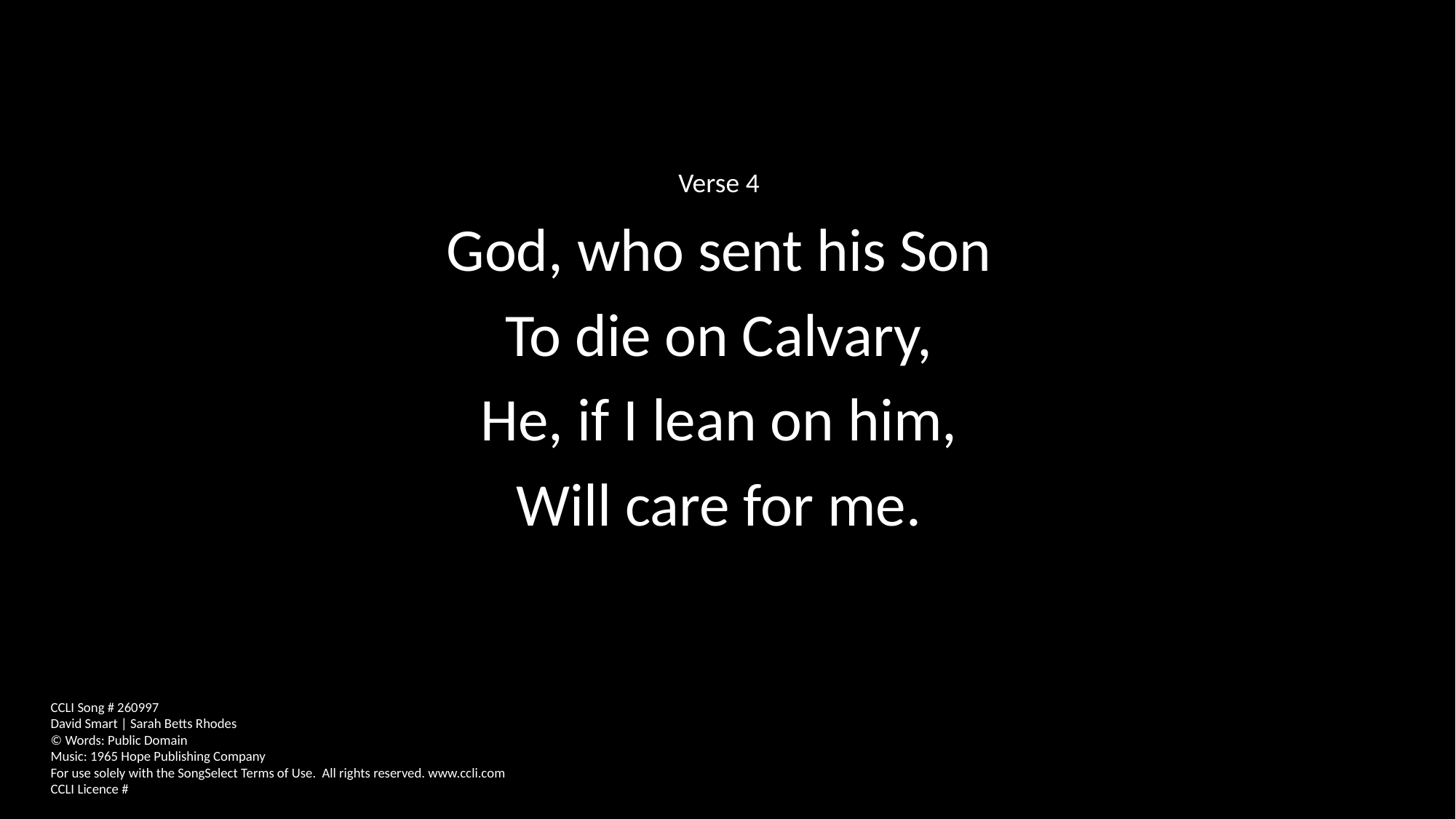

Verse 4
God, who sent his Son
To die on Calvary,
He, if I lean on him,
Will care for me.

CCLI Song # 260997
David Smart | Sarah Betts Rhodes
© Words: Public Domain
Music: 1965 Hope Publishing Company
For use solely with the SongSelect Terms of Use.  All rights reserved. www.ccli.com
CCLI Licence #